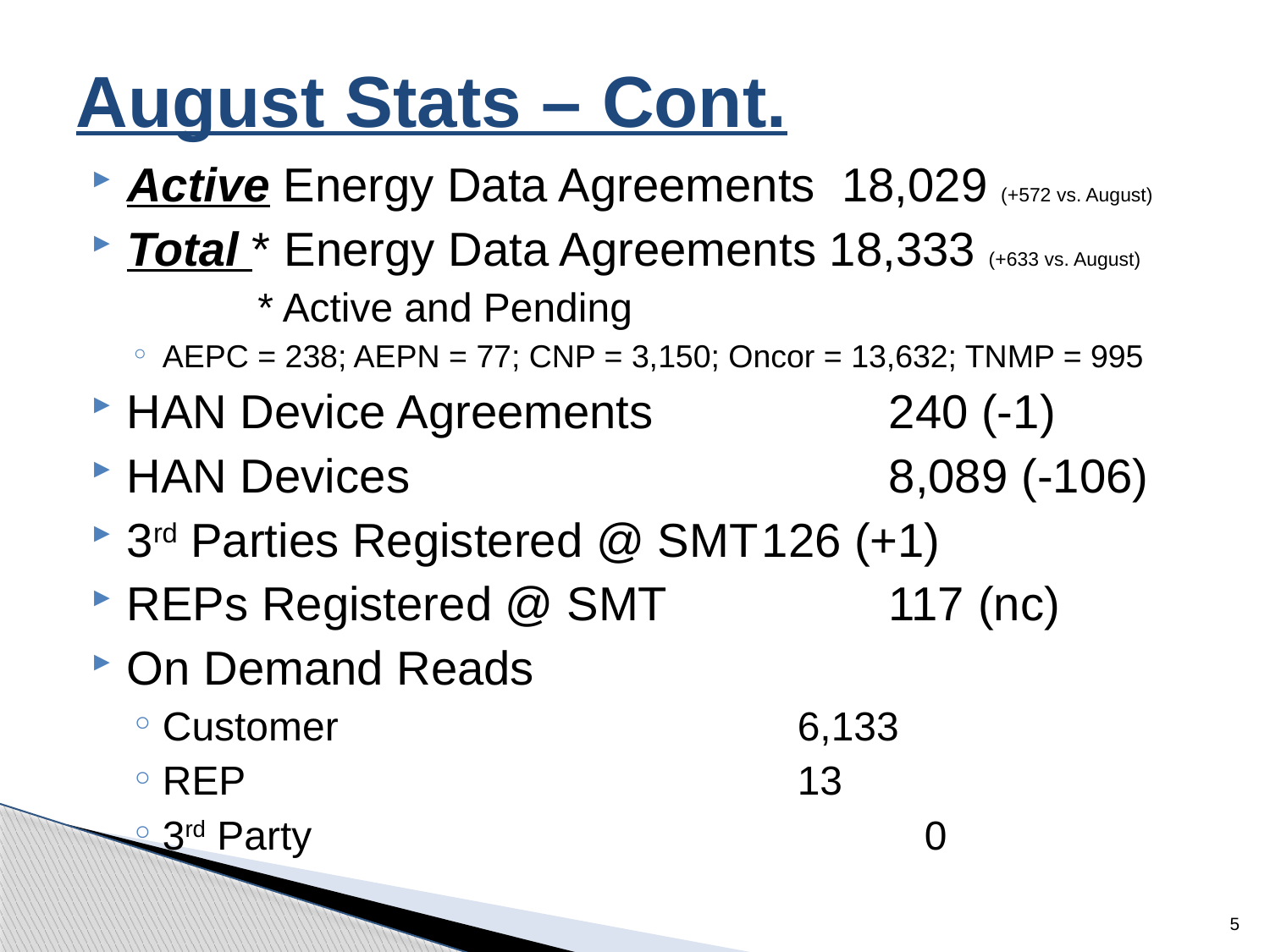

# August Stats – Cont.
Active Energy Data Agreements  18,029 (+572 vs. August)
Total * Energy Data Agreements 18,333 (+633 vs. August)
	* Active and Pending
AEPC = 238; AEPN = 77; CNP = 3,150; Oncor = 13,632; TNMP = 995
HAN Device Agreements		240 (-1)
HAN Devices				8,089 (-106)
3rd Parties Registered @ SMT	126 (+1)
REPs Registered @ SMT		117 (nc)
On Demand Reads
Customer				6,133
REP					13
3rd Party					0
5